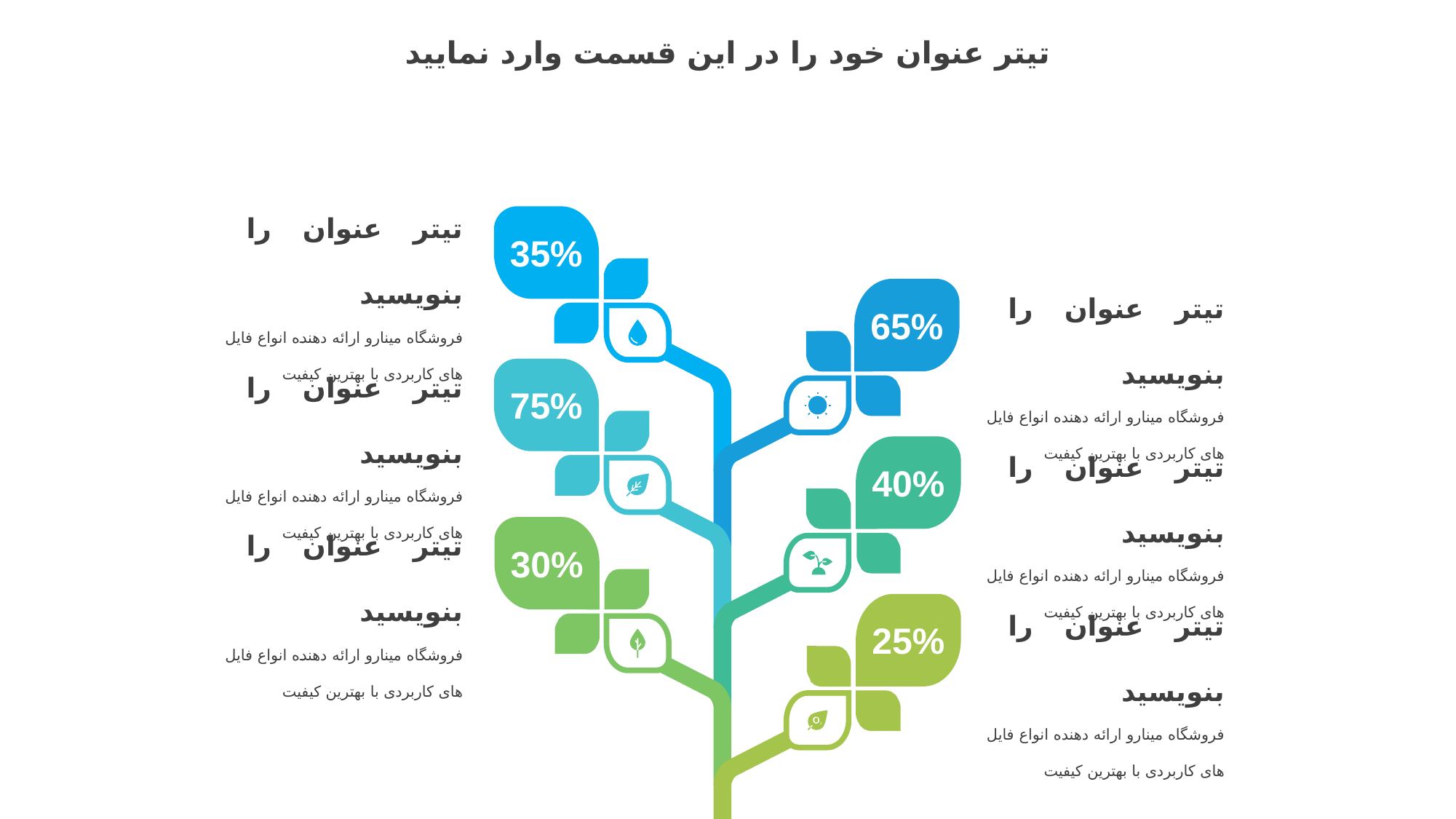

تیتر عنوان خود را در این قسمت وارد نمایید
تیتر عنوان را بنویسید
فروشگاه مینارو ارائه دهنده انواع فایل های کاربردی با بهترین کیفیت

35%
تیتر عنوان را بنویسید
فروشگاه مینارو ارائه دهنده انواع فایل های کاربردی با بهترین کیفیت

65%

تیتر عنوان را بنویسید
فروشگاه مینارو ارائه دهنده انواع فایل های کاربردی با بهترین کیفیت

75%

تیتر عنوان را بنویسید
فروشگاه مینارو ارائه دهنده انواع فایل های کاربردی با بهترین کیفیت

40%

تیتر عنوان را بنویسید
فروشگاه مینارو ارائه دهنده انواع فایل های کاربردی با بهترین کیفیت

30%

تیتر عنوان را بنویسید
فروشگاه مینارو ارائه دهنده انواع فایل های کاربردی با بهترین کیفیت

25%